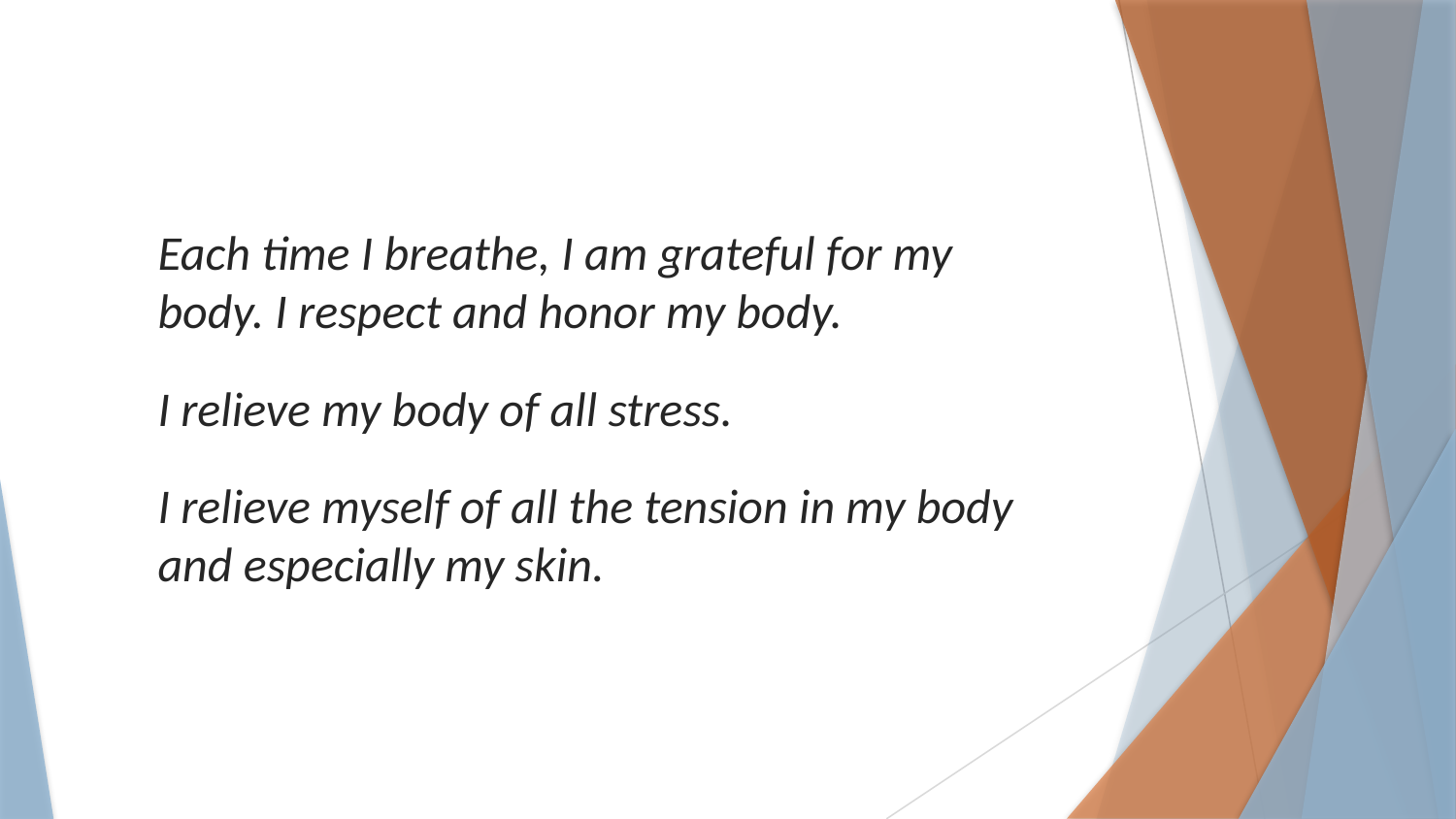

Each time I breathe, I am grateful for my body. I respect and honor my body.
I relieve my body of all stress.
I relieve myself of all the tension in my body and especially my skin.